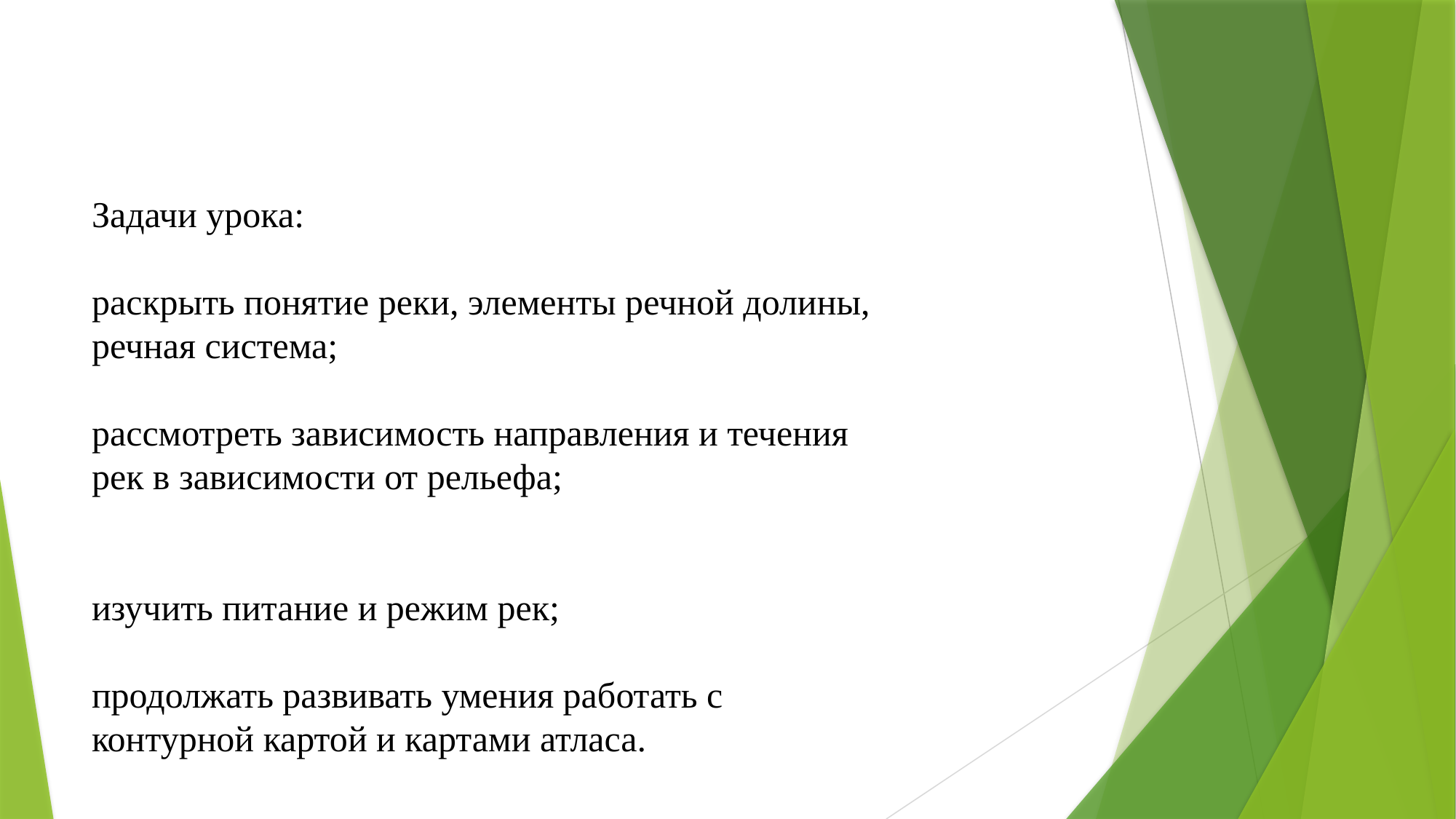

# Задачи урока: раскрыть понятие реки, элементы речной долины, речная система; рассмотреть зависимость направления и течения рек в зависимости от рельефа; изучить питание и режим рек; продолжать развивать умения работать с контурной картой и картами атласа.